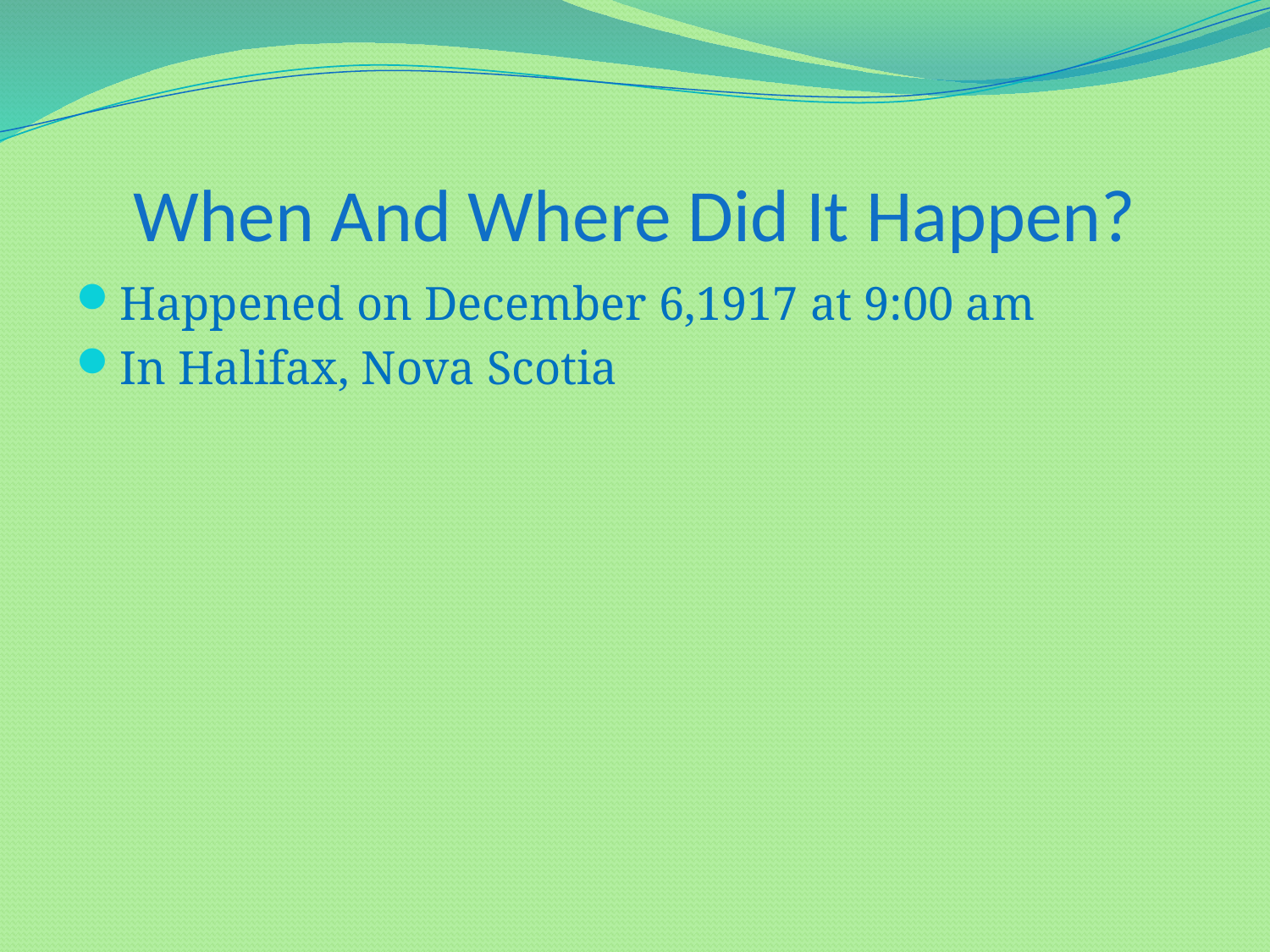

# When And Where Did It Happen?
Happened on December 6,1917 at 9:00 am
In Halifax, Nova Scotia